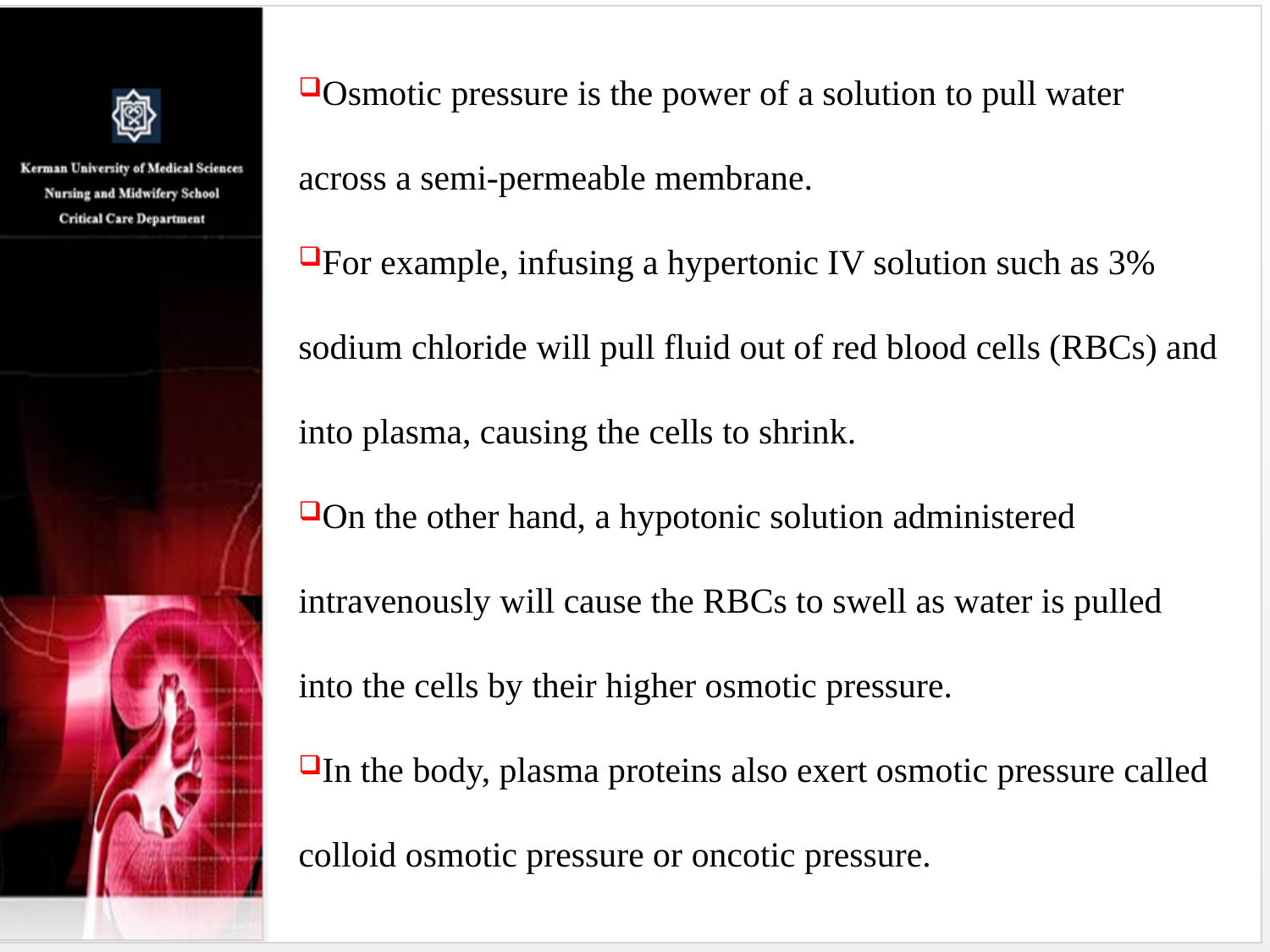

Osmotic pressure is the power of a solution to pull water across a semi-permeable membrane.
For example, infusing a hypertonic IV solution such as 3% sodium chloride will pull fluid out of red blood cells (RBCs) and into plasma, causing the cells to shrink.
On the other hand, a hypotonic solution administered intravenously will cause the RBCs to swell as water is pulled into the cells by their higher osmotic pressure.
In the body, plasma proteins also exert osmotic pressure called colloid osmotic pressure or oncotic pressure.